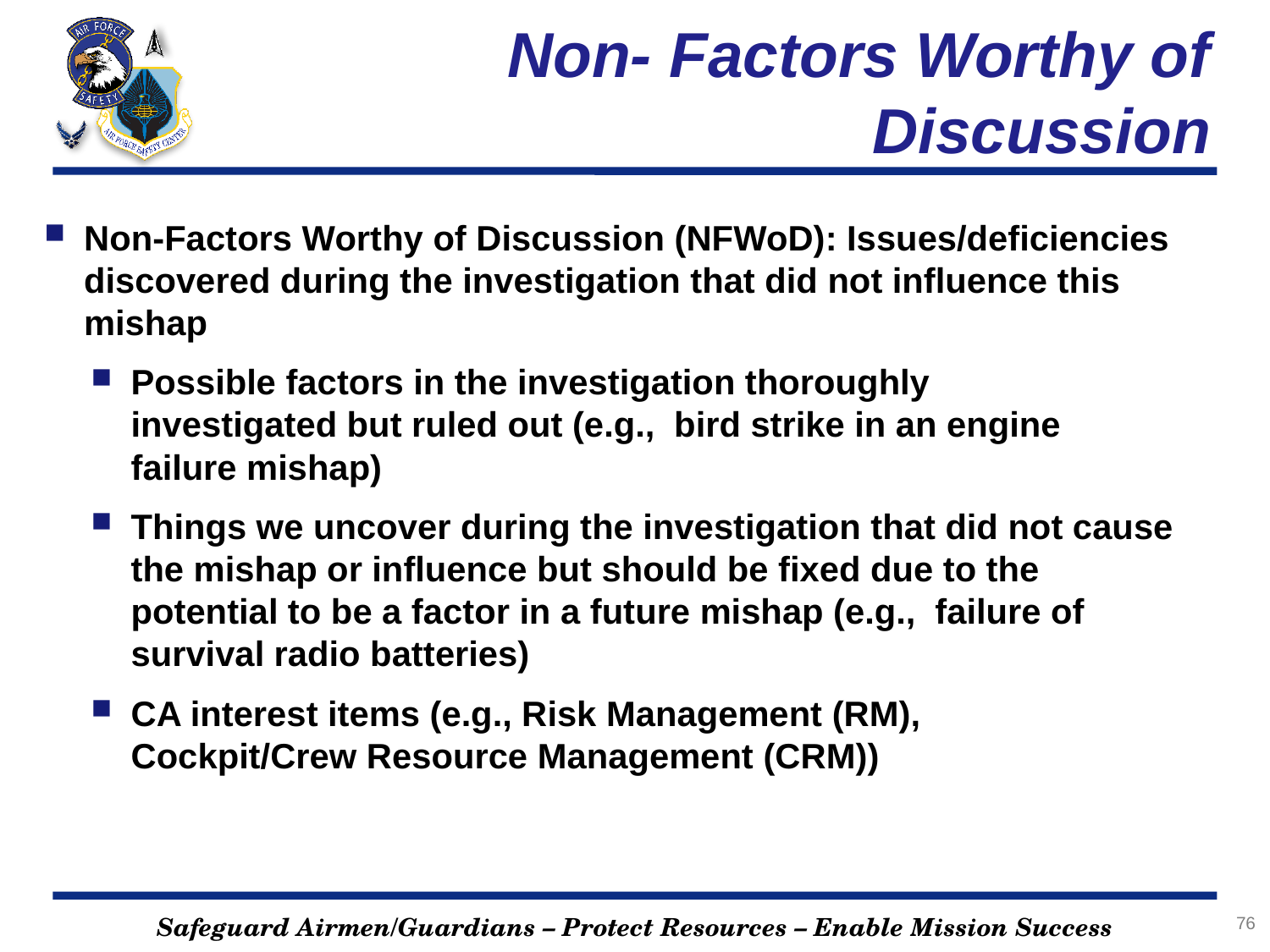

# Non- Factors Worthy of Discussion
Non-Factors Worthy of Discussion (NFWoD): Issues/deficiencies discovered during the investigation that did not influence this mishap
Possible factors in the investigation thoroughly investigated but ruled out (e.g.,  bird strike in an engine failure mishap)
Things we uncover during the investigation that did not cause  the mishap or influence but should be fixed due to the potential to be a factor in a future mishap (e.g.,  failure of survival radio batteries)
CA interest items (e.g., Risk Management (RM),  Cockpit/Crew Resource Management (CRM))
76